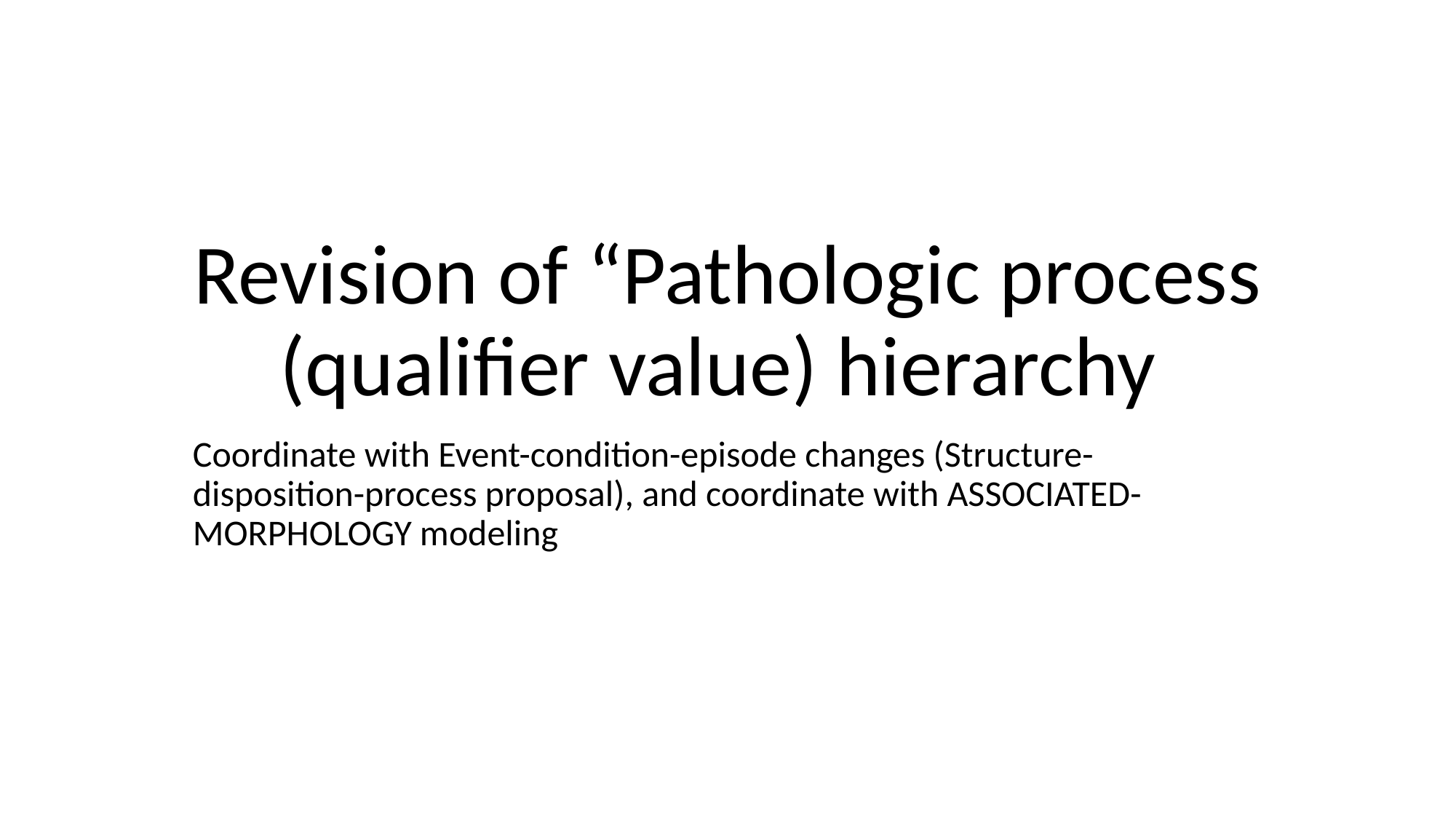

# Revision of “Pathologic process (qualifier value) hierarchy
Coordinate with Event-condition-episode changes (Structure-disposition-process proposal), and coordinate with ASSOCIATED-MORPHOLOGY modeling